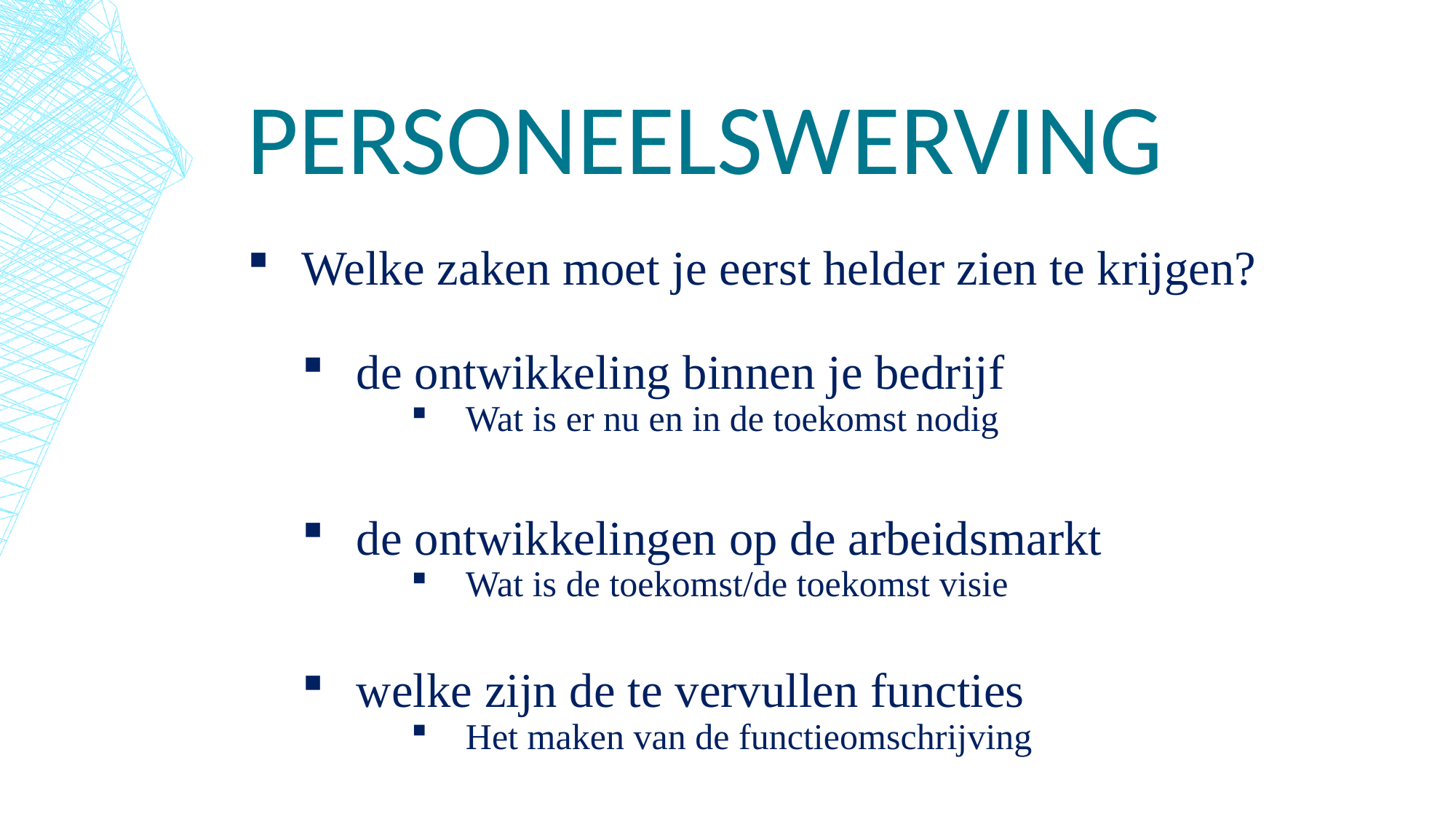

# PersoneelsWerving
Welke zaken moet je eerst helder zien te krijgen?

de ontwikkeling binnen je bedrijf
Wat is er nu en in de toekomst nodig

de ontwikkelingen op de arbeidsmarkt
Wat is de toekomst/de toekomst visie

welke zijn de te vervullen functies
Het maken van de functieomschrijving